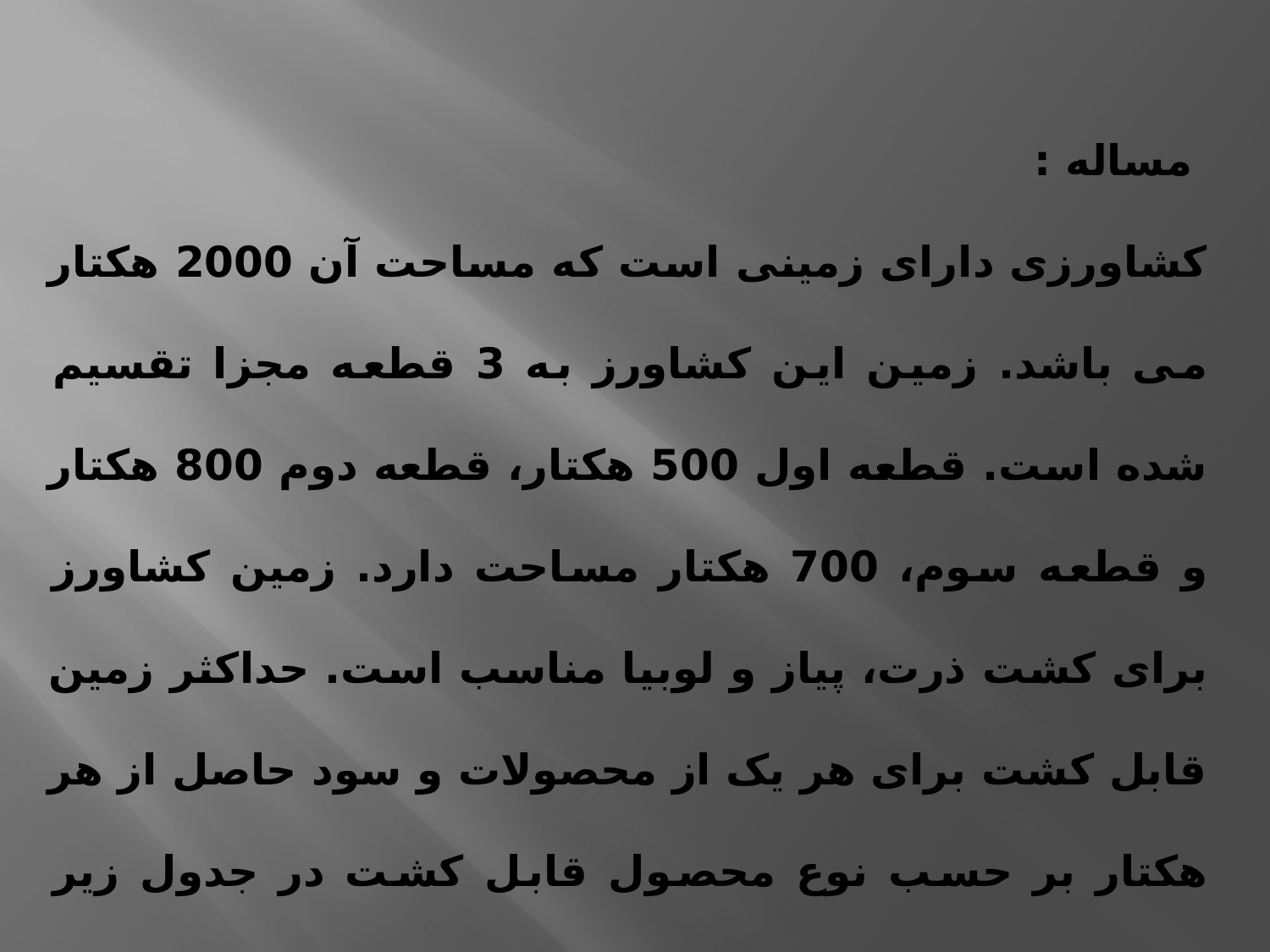

مساله :
کشاورزی دارای زمینی است که مساحت آن 2000 هکتار می باشد. زمین این کشاورز به 3 قطعه مجزا تقسیم شده است. قطعه اول 500 هکتار، قطعه دوم 800 هکتار و قطعه سوم، 700 هکتار مساحت دارد. زمین کشاورز برای کشت ذرت، پیاز و لوبیا مناسب است. حداکثر زمین قابل کشت برای هر یک از محصولات و سود حاصل از هر هکتار بر حسب نوع محصول قابل کشت در جدول زیر داده شده است.